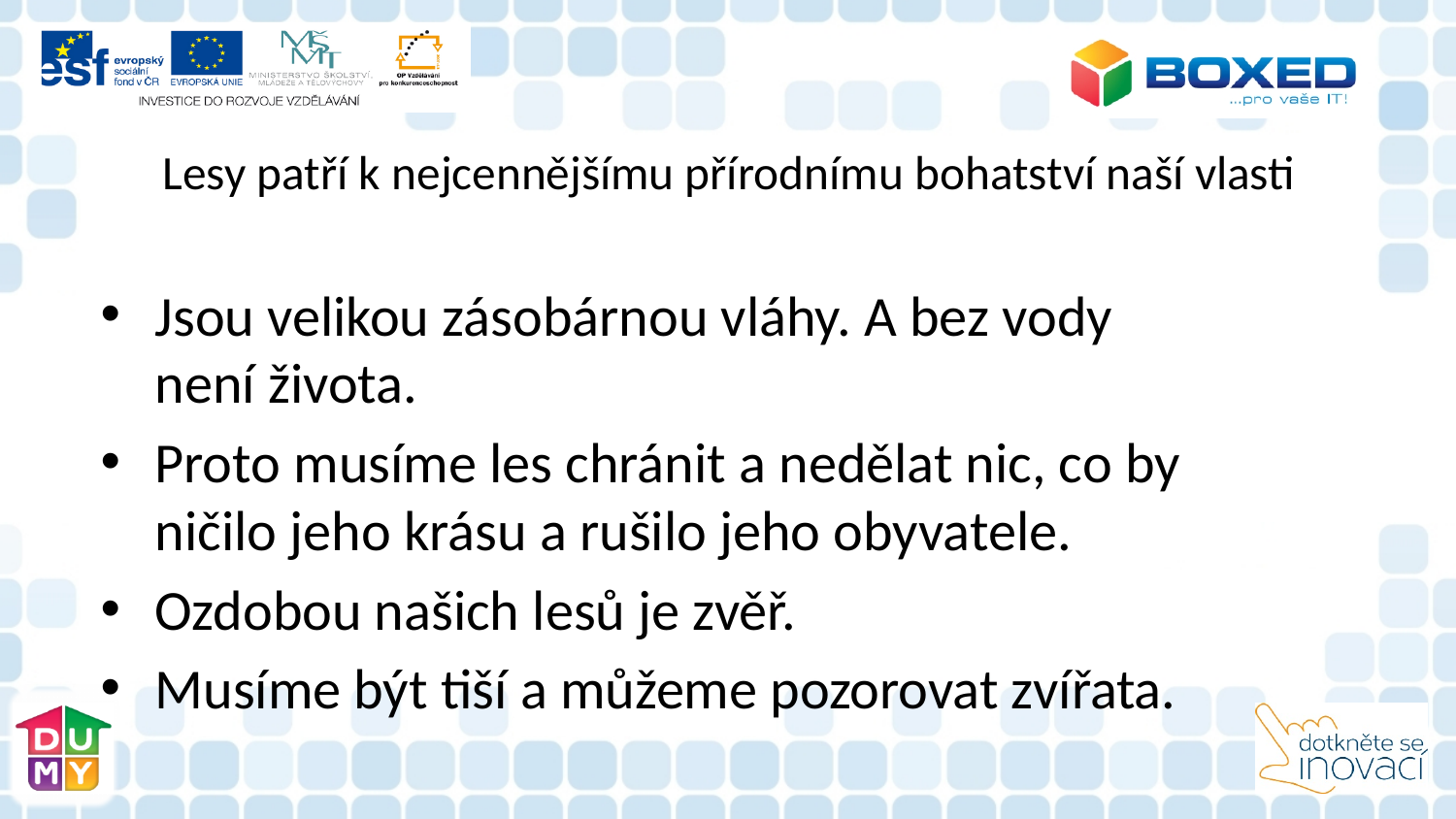

# Lesy patří k nejcennějšímu přírodnímu bohatství naší vlasti
Jsou velikou zásobárnou vláhy. A bez vody není života.
Proto musíme les chránit a nedělat nic, co by ničilo jeho krásu a rušilo jeho obyvatele.
Ozdobou našich lesů je zvěř.
Musíme být tiší a můžeme pozorovat zvířata.